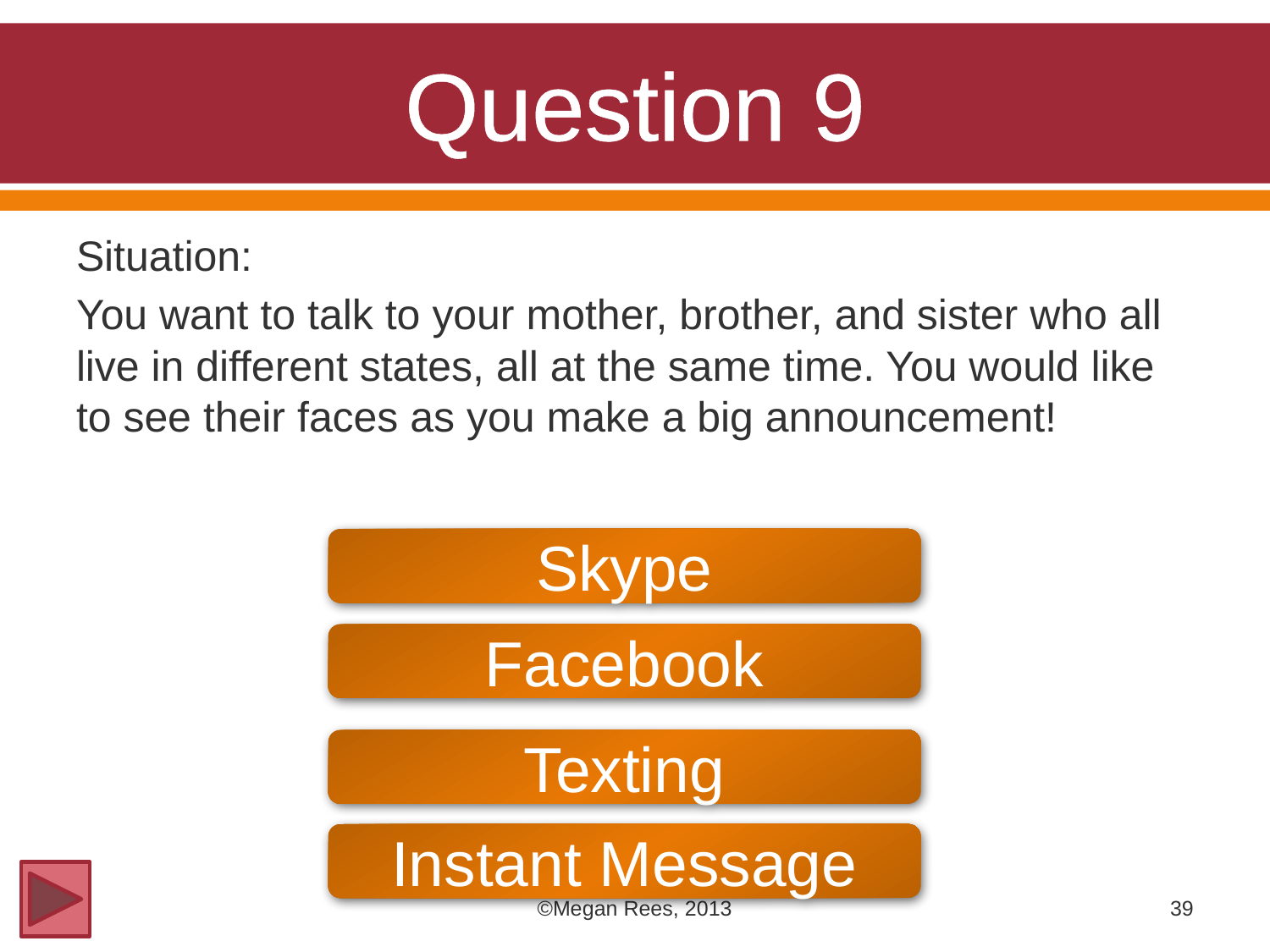

# Question 9
Situation:
You want to talk to your mother, brother, and sister who all live in different states, all at the same time. You would like to see their faces as you make a big announcement!
Skype
Facebook
Texting
Instant Message

©Megan Rees, 2013
39